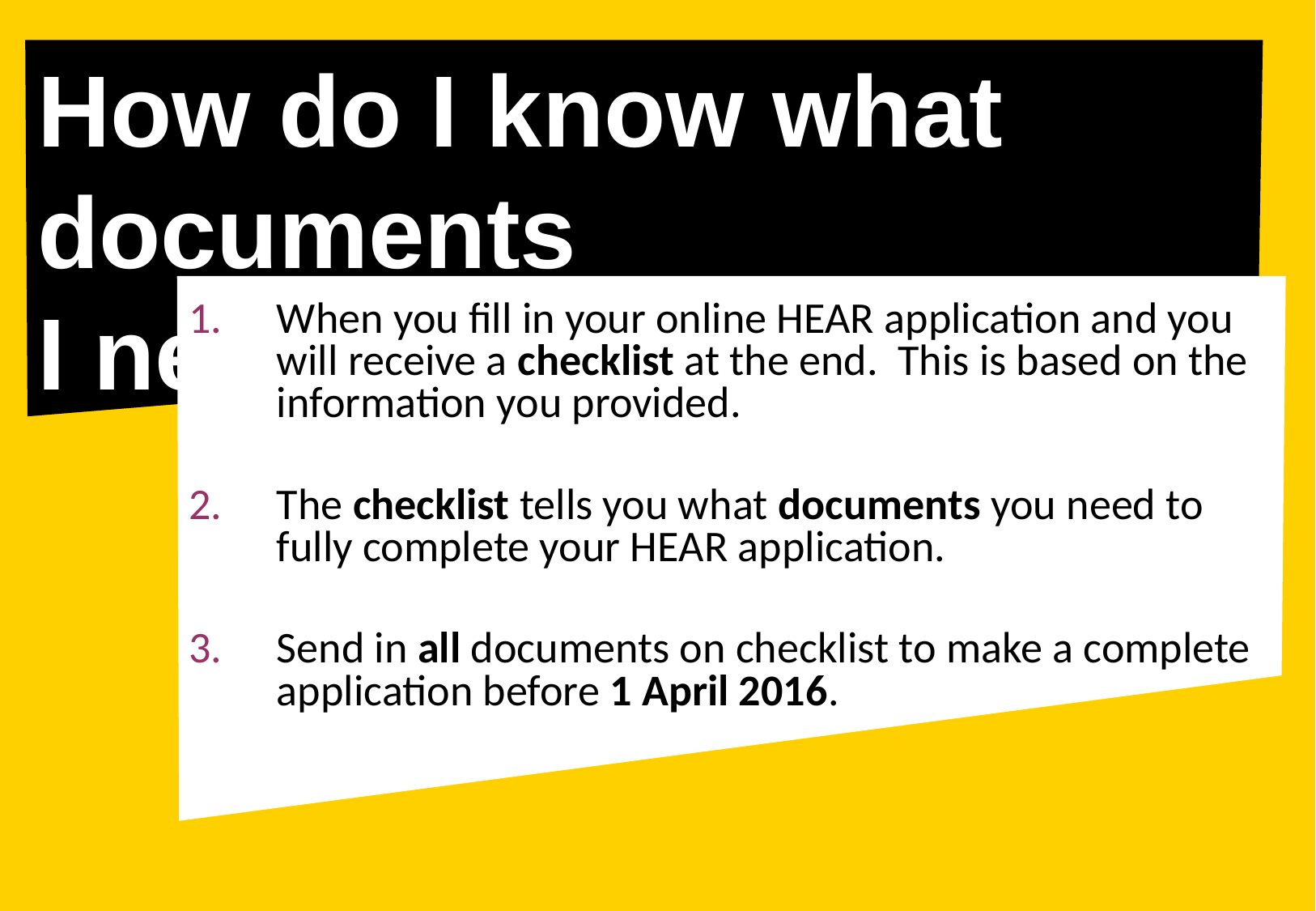

How do I know what documents
I need?

When you fill in your online HEAR application and you will receive a checklist at the end.  This is based on the information you provided.

The checklist tells you what documents you need to fully complete your HEAR application.

Send in all documents on checklist to make a complete application before 1 April 2016.